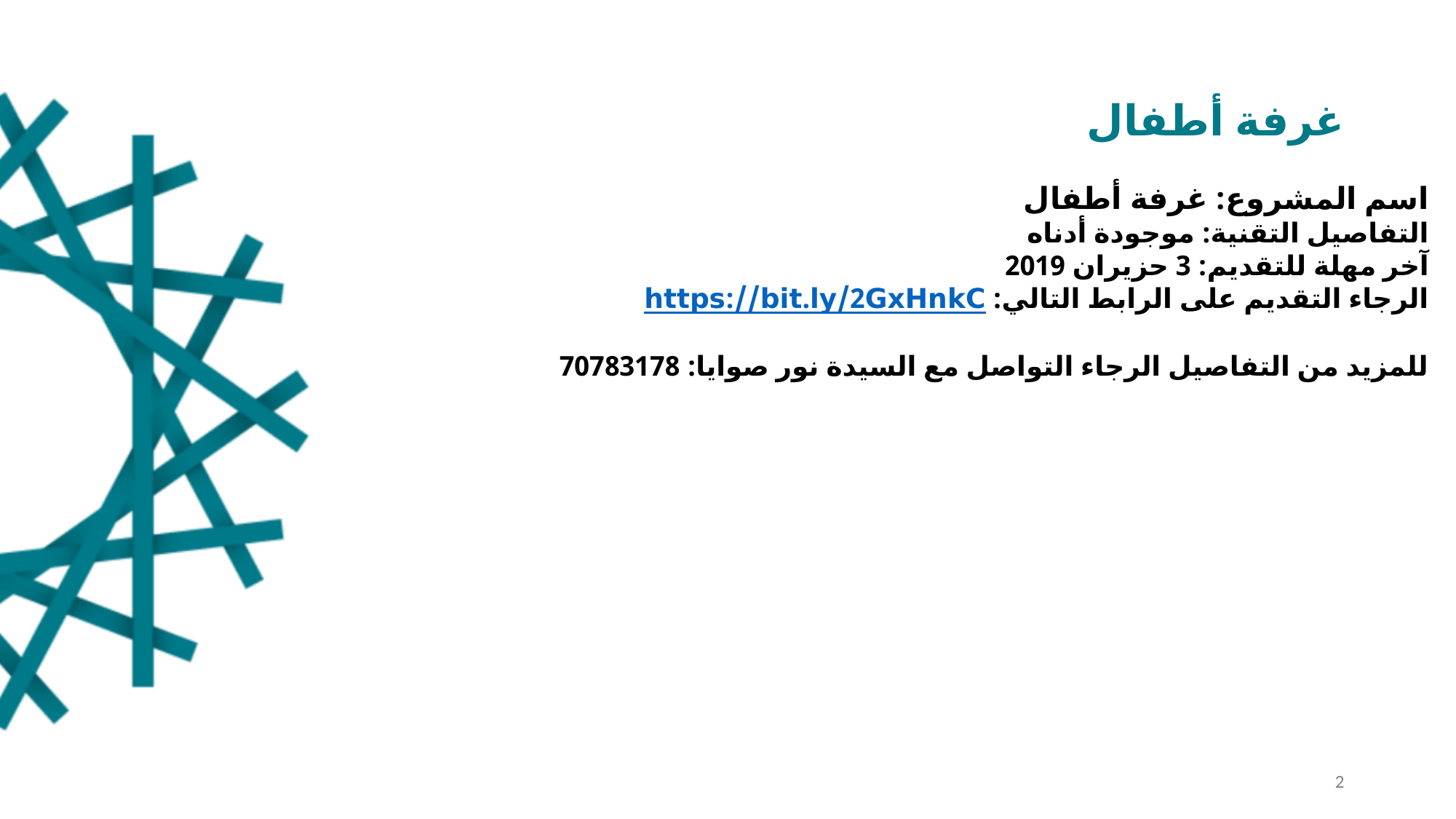

# غرفة أطفال
اسم المشروع: غرفة أطفال
التفاصيل التقنية: موجودة أدناه
آخر مهلة للتقديم: 3 حزيران 2019
الرجاء التقديم على الرابط التالي: https://bit.ly/2GxHnkC

للمزيد من التفاصيل الرجاء التواصل مع السيدة نور صوايا: 70783178
2